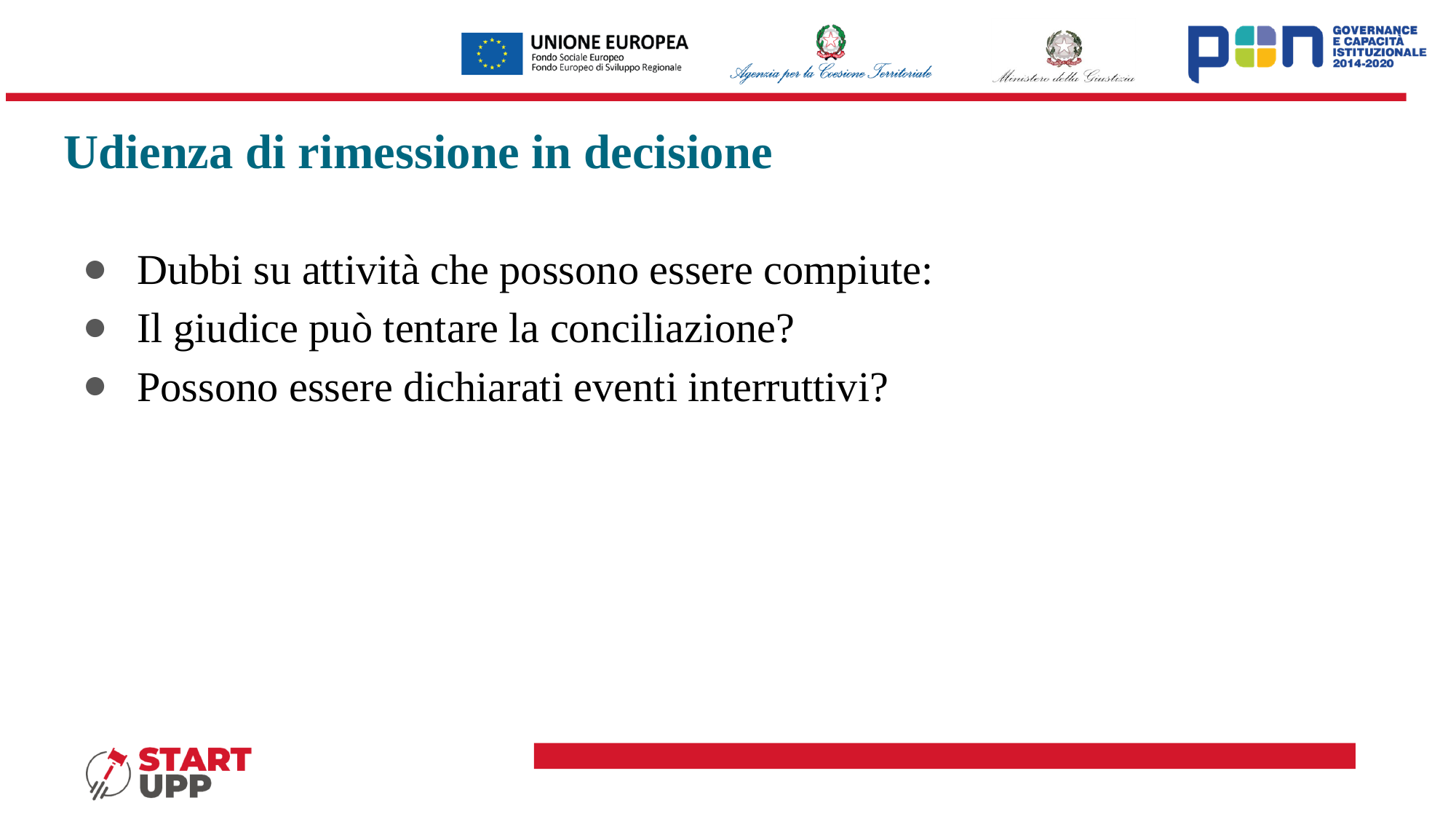

# Udienza di rimessione in decisione
Dubbi su attività che possono essere compiute:
Il giudice può tentare la conciliazione?
Possono essere dichiarati eventi interruttivi?